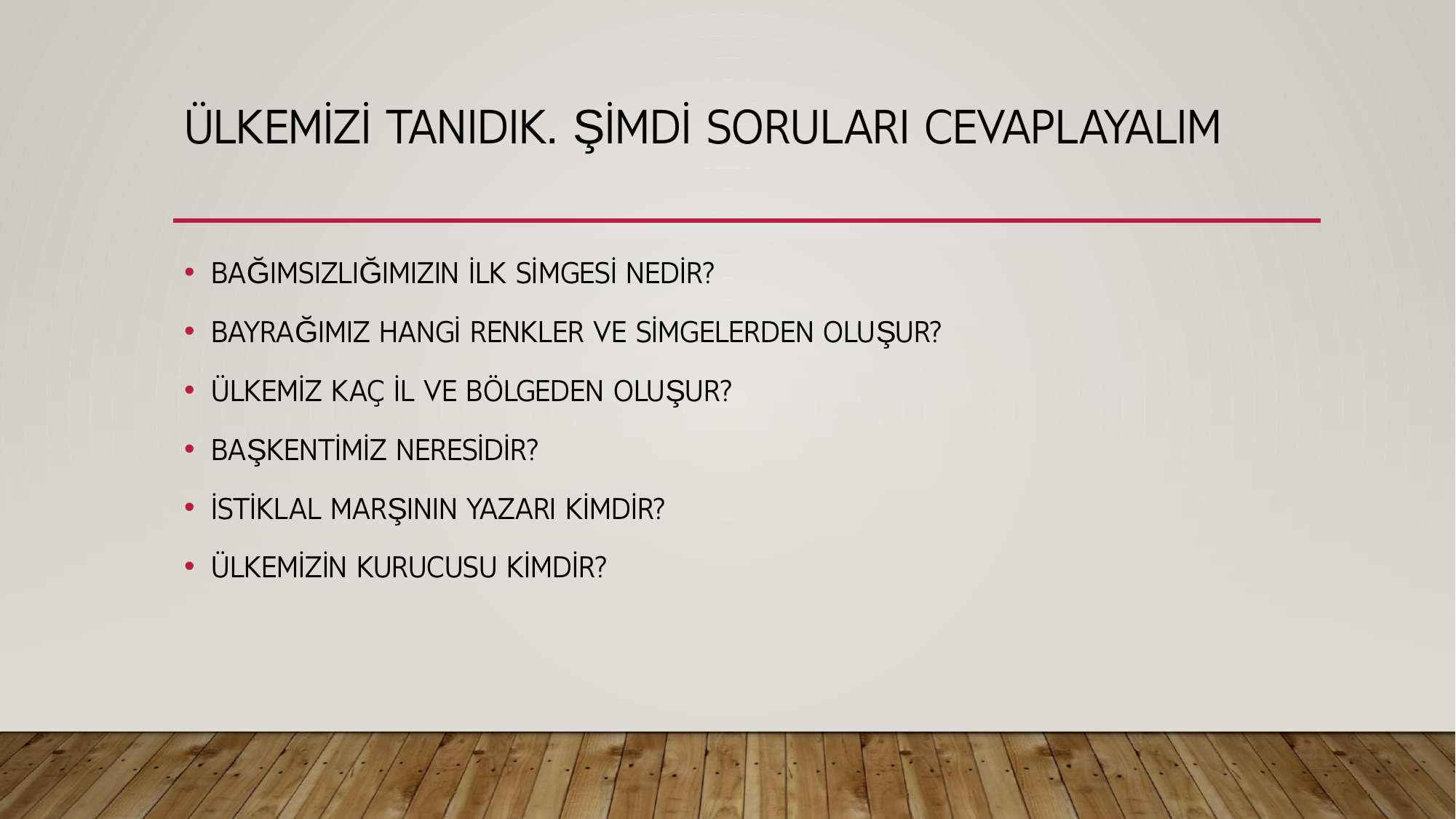

# ÜLKEMİZİ TANIDIK. ŞİMDİ SORULARI CEVAPLAYALIM
BAĞIMSIZLIĞIMIZIN İLK SİMGESİ NEDİR?
BAYRAĞIMIZ HANGİ RENKLER VE SİMGELERDEN OLUŞUR?
ÜLKEMİZ KAÇ İL VE BÖLGEDEN OLUŞUR?
BAŞKENTİMİZ NERESİDİR?
İSTİKLAL MARŞININ YAZARI KİMDİR?
ÜLKEMİZİN KURUCUSU KİMDİR?